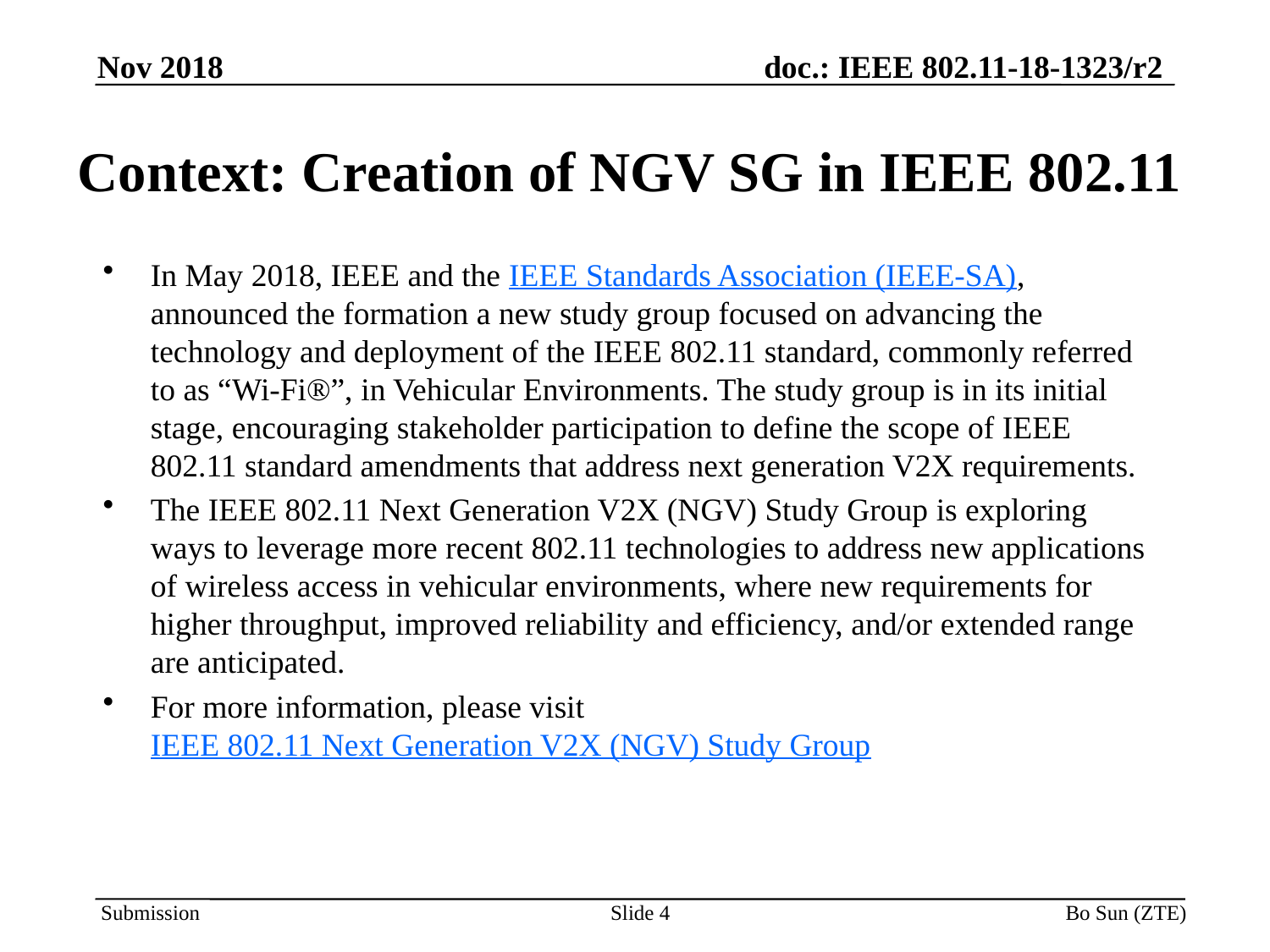

# Context: Creation of NGV SG in IEEE 802.11
In May 2018, IEEE and the IEEE Standards Association (IEEE-SA), announced the formation a new study group focused on advancing the technology and deployment of the IEEE 802.11 standard, commonly referred to as “Wi-Fi®”, in Vehicular Environments. The study group is in its initial stage, encouraging stakeholder participation to define the scope of IEEE 802.11 standard amendments that address next generation V2X requirements.
The IEEE 802.11 Next Generation V2X (NGV) Study Group is exploring ways to leverage more recent 802.11 technologies to address new applications of wireless access in vehicular environments, where new requirements for higher throughput, improved reliability and efficiency, and/or extended range are anticipated.
For more information, please visit IEEE 802.11 Next Generation V2X (NGV) Study Group
Slide 4
Bo Sun (ZTE)